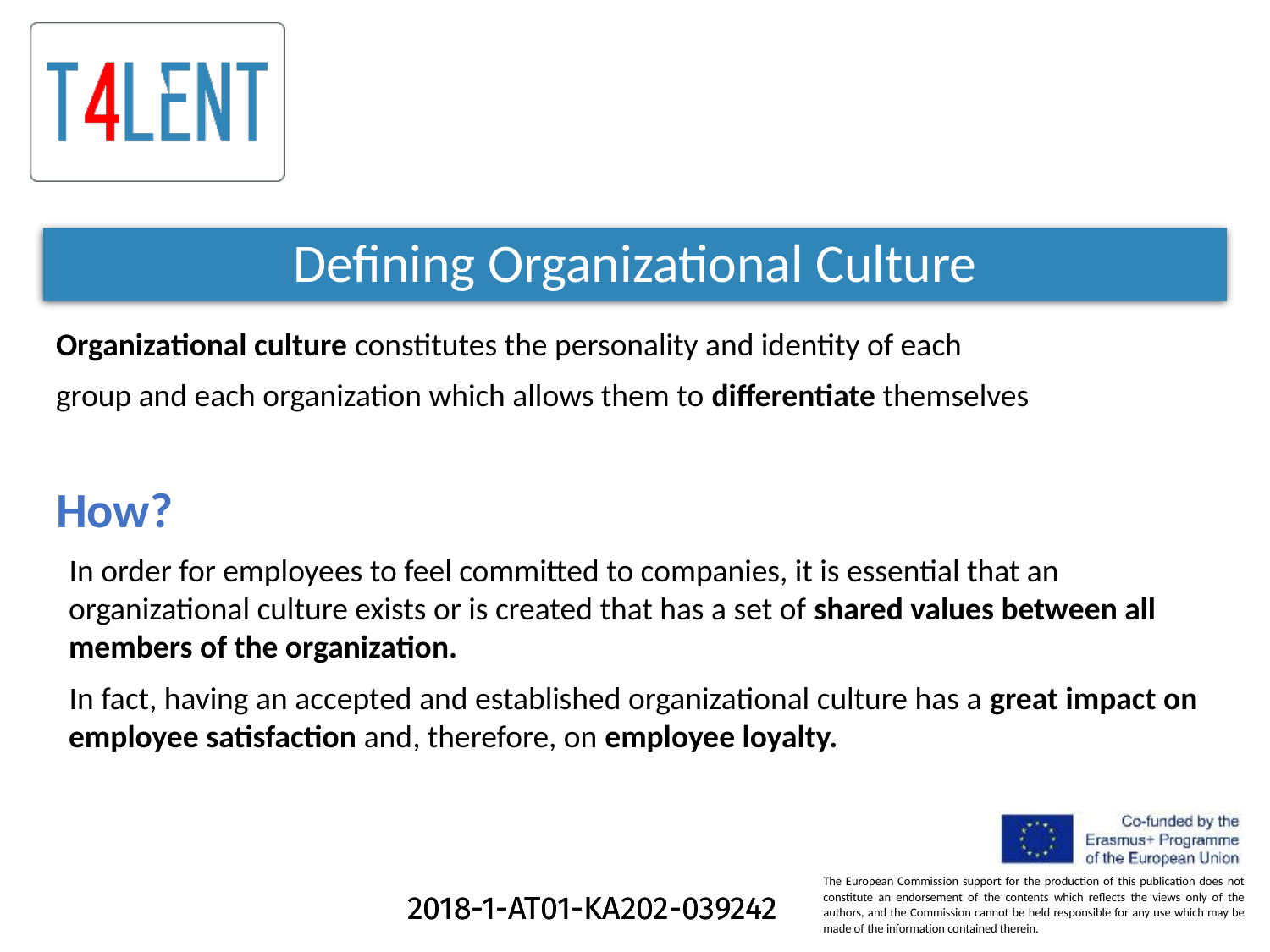

# Defining Organizational Culture
Organizational culture constitutes the personality and identity of each
group and each organization which allows them to differentiate themselves

How?
In order for employees to feel committed to companies, it is essential that an organizational culture exists or is created that has a set of shared values between all members of the organization.
In fact, having an accepted and established organizational culture has a great impact on employee satisfaction and, therefore, on employee loyalty.

2018-1-AT01-KA202-039242